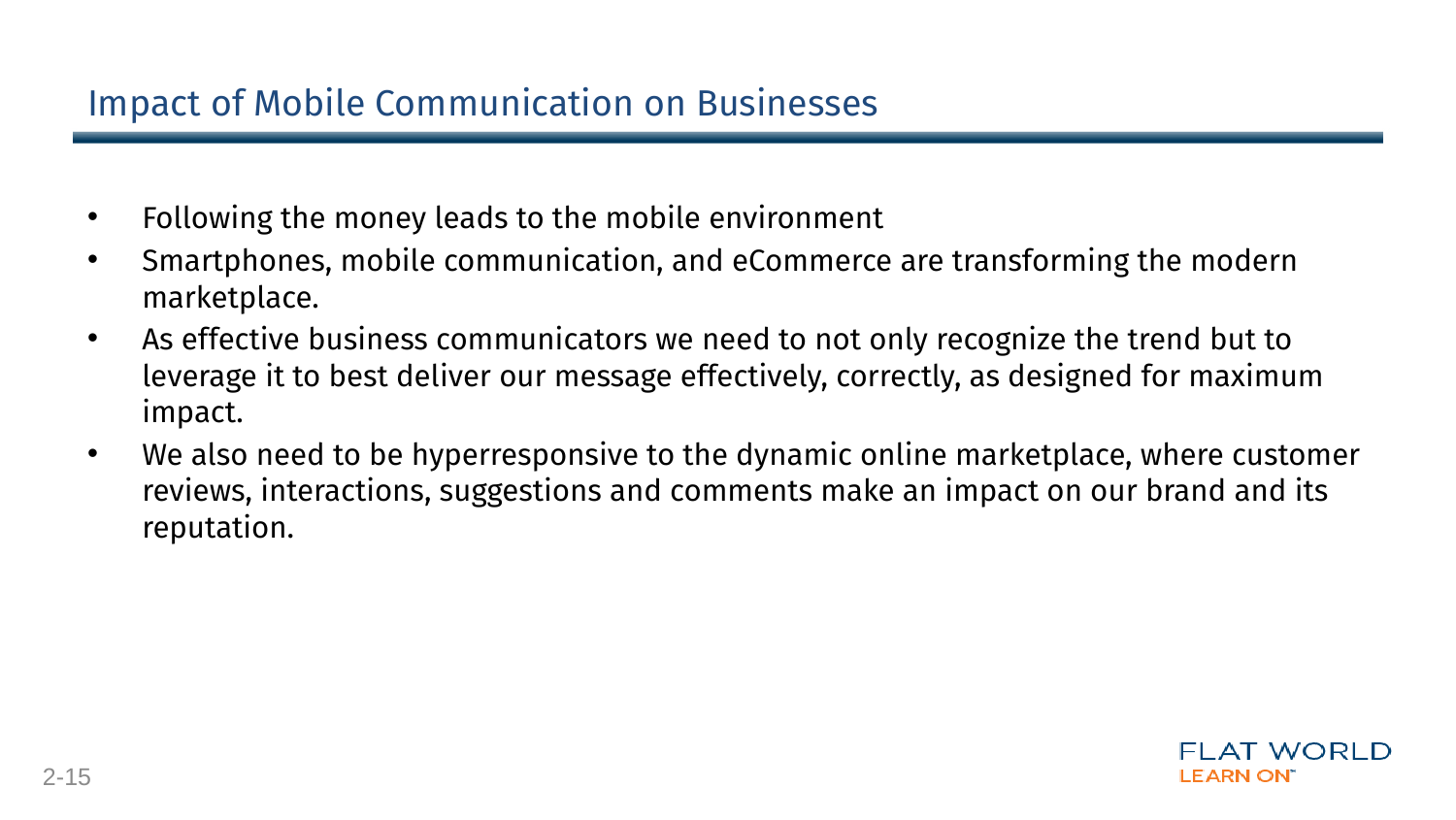

# Impact of Mobile Communication on Businesses
Following the money leads to the mobile environment
Smartphones, mobile communication, and eCommerce are transforming the modern marketplace.
As effective business communicators we need to not only recognize the trend but to leverage it to best deliver our message effectively, correctly, as designed for maximum impact.
We also need to be hyperresponsive to the dynamic online marketplace, where customer reviews, interactions, suggestions and comments make an impact on our brand and its reputation.
2-15